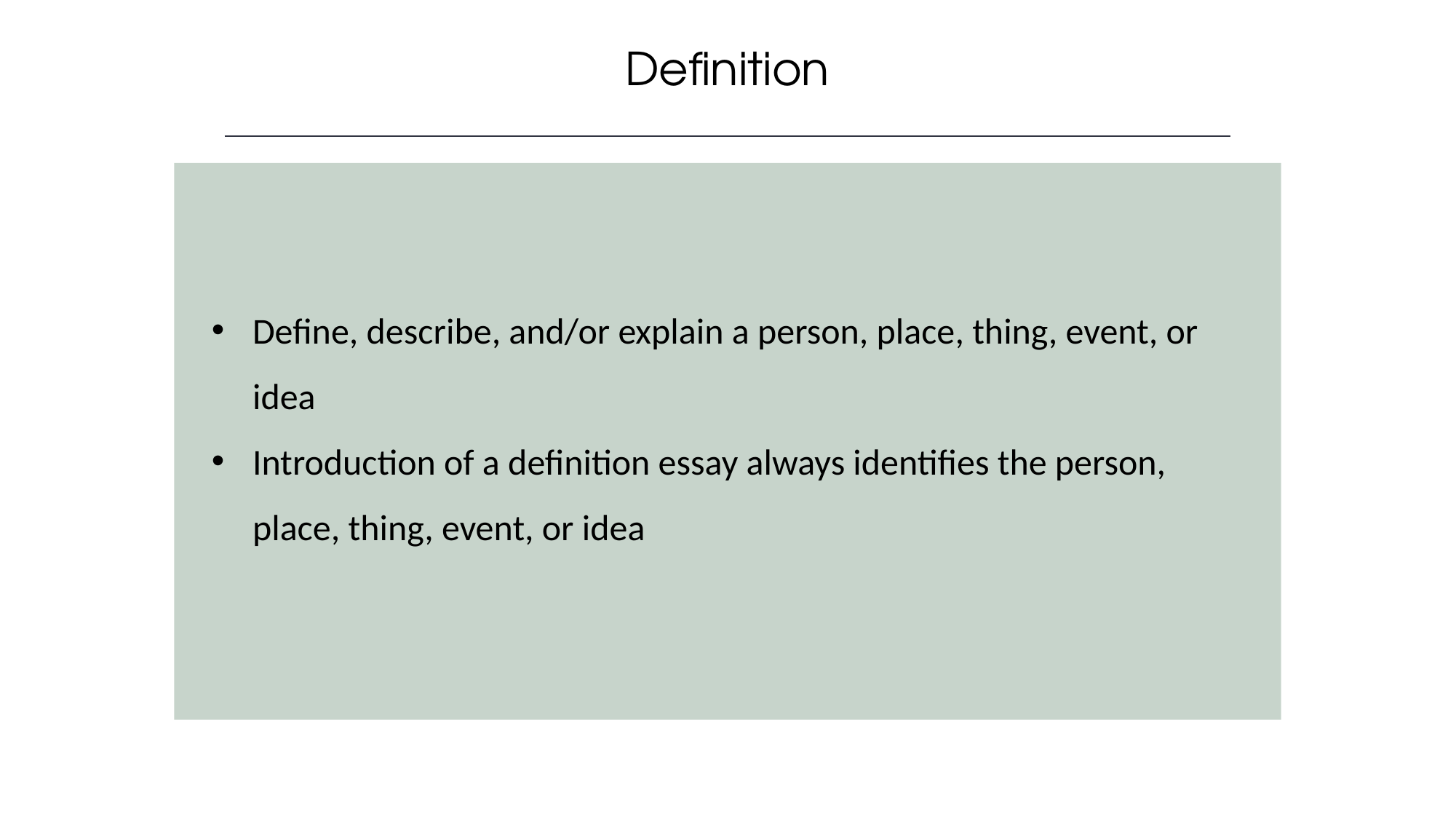

Definition
HAWKES LEARNING

Define, describe, and/or explain a person, place, thing, event, or idea
Introduction of a definition essay always identifies the person, place, thing, event, or idea